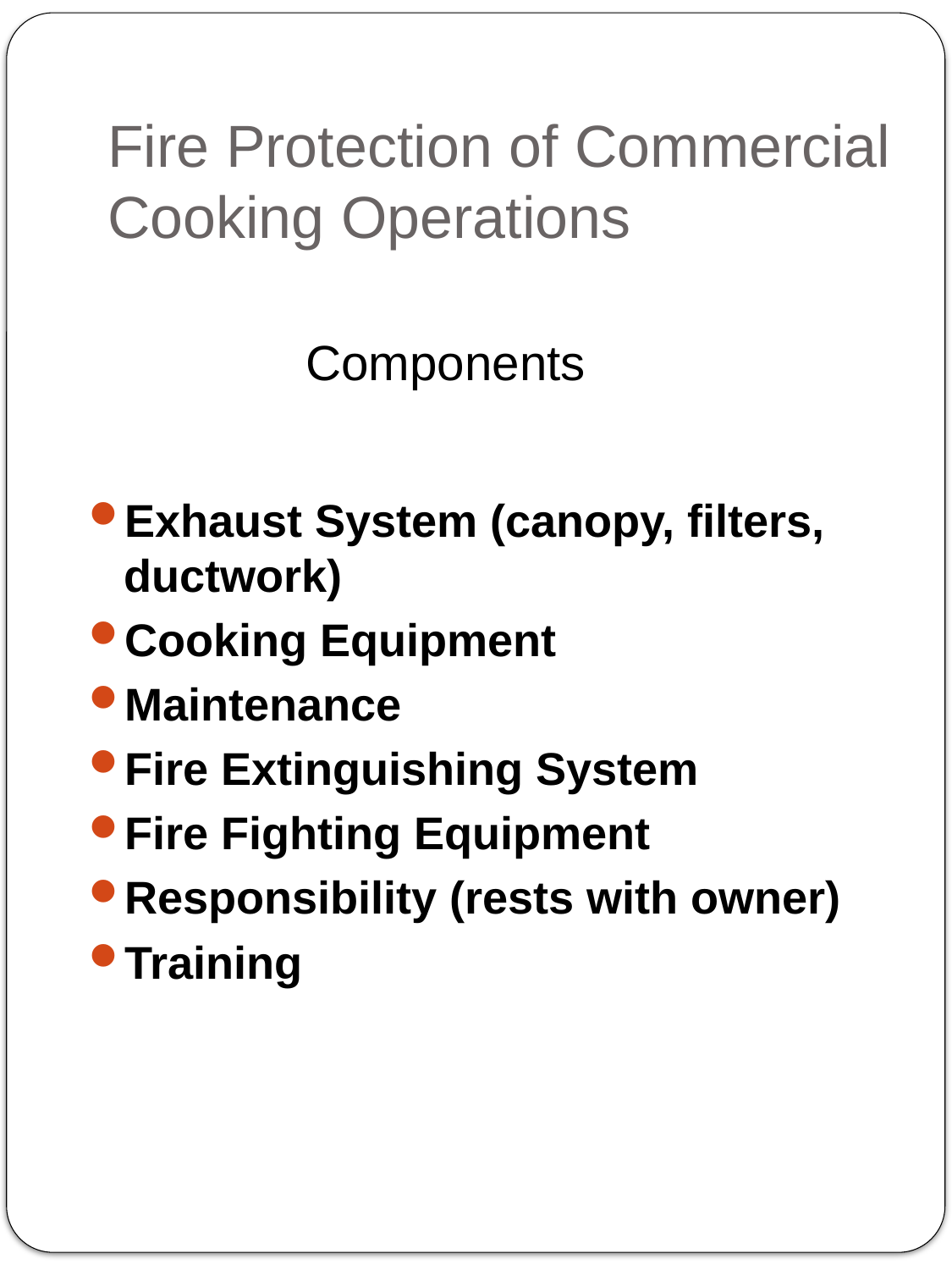

# Fire Protection of Commercial Cooking Operations
Components
Exhaust System (canopy, filters, ductwork)
Cooking Equipment
Maintenance
Fire Extinguishing System
Fire Fighting Equipment
Responsibility (rests with owner)
Training